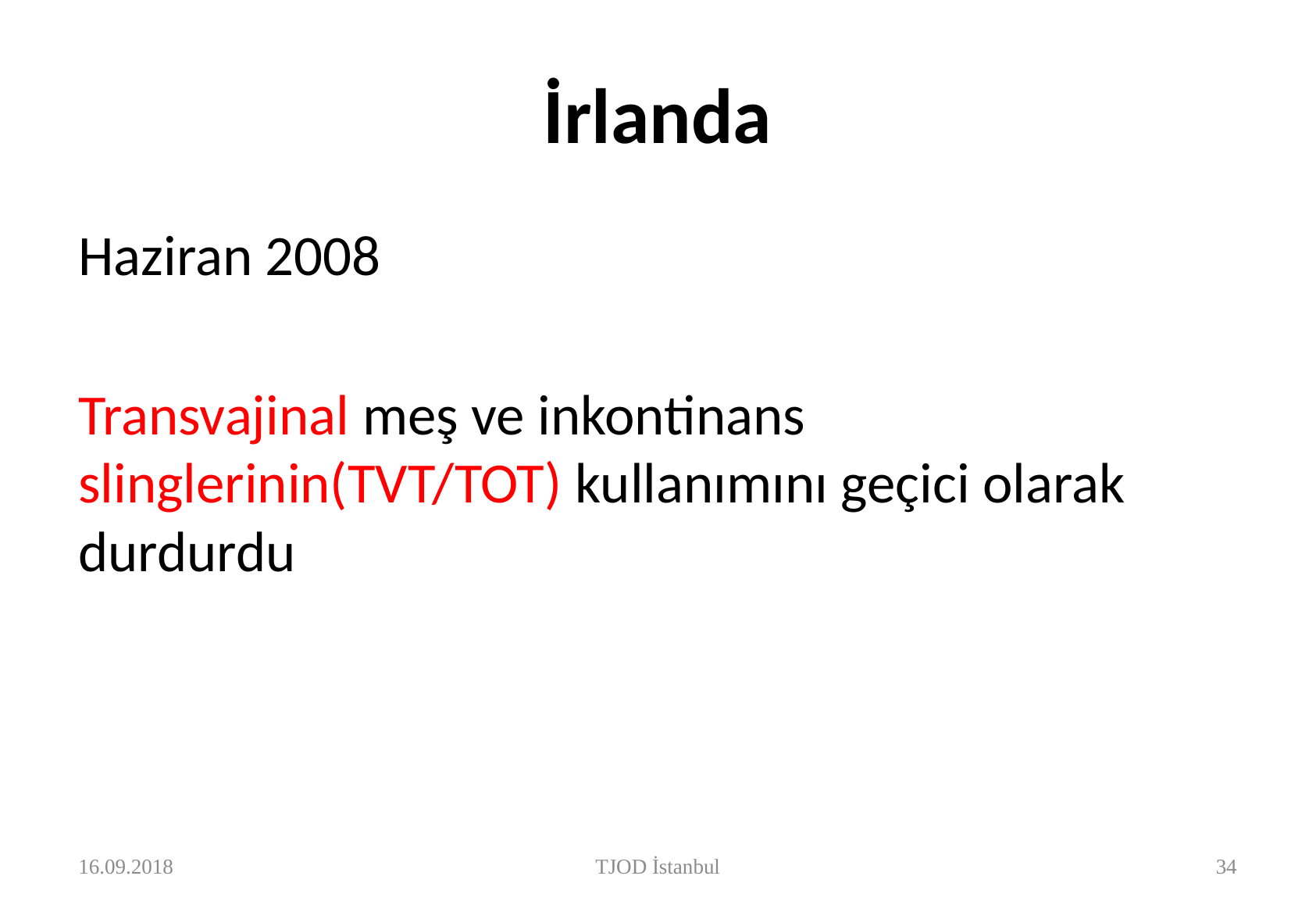

# İrlanda
Haziran 2008

Transvajinal meş ve inkontinans slinglerinin(TVT/TOT) kullanımını geçici olarak durdurdu
16.09.2018
TJOD İstanbul
34